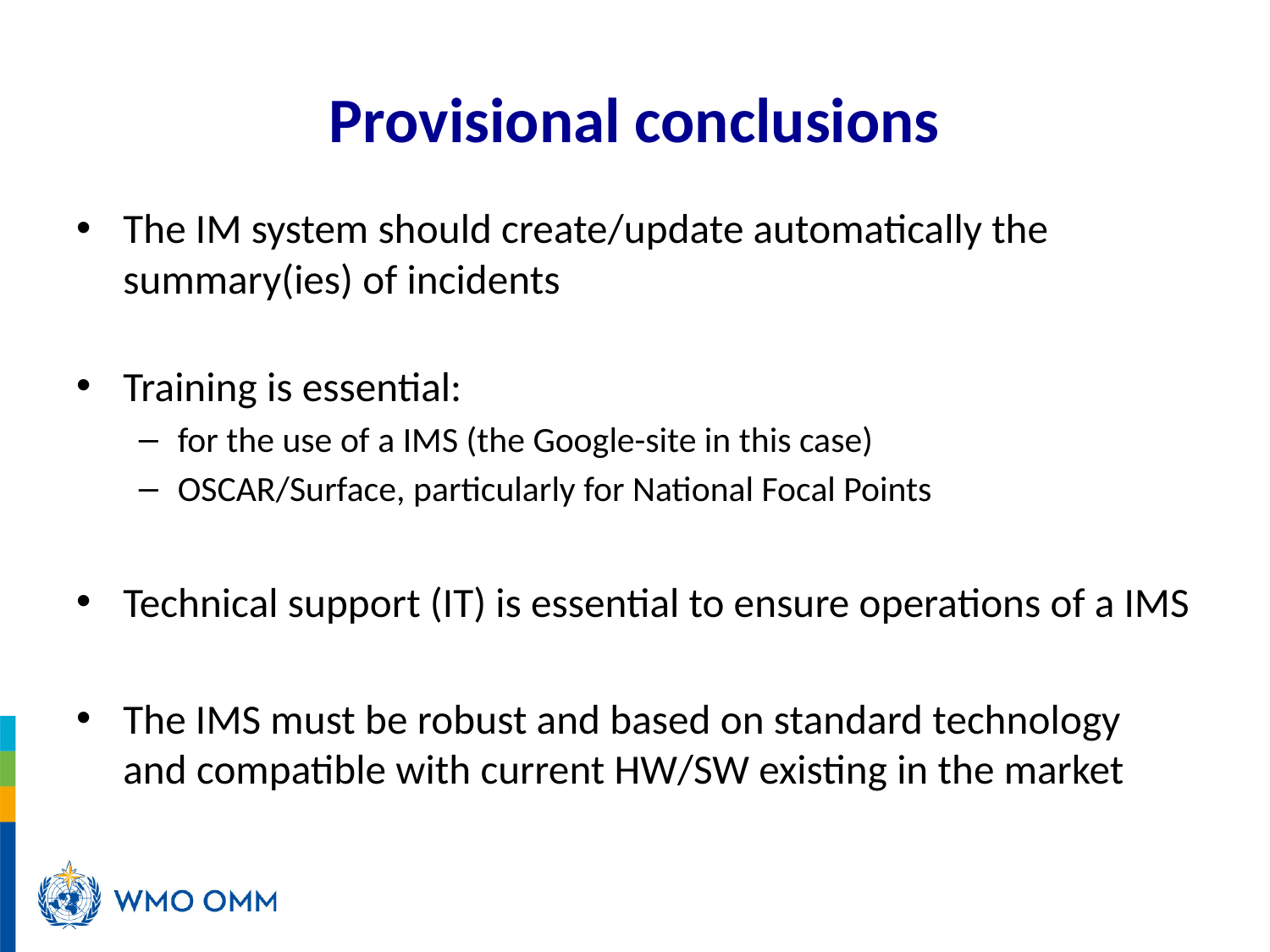

# Provisional conclusions
The IM system should create/update automatically the summary(ies) of incidents

Training is essential:
for the use of a IMS (the Google-site in this case)
OSCAR/Surface, particularly for National Focal Points

Technical support (IT) is essential to ensure operations of a IMS

The IMS must be robust and based on standard technology and compatible with current HW/SW existing in the market